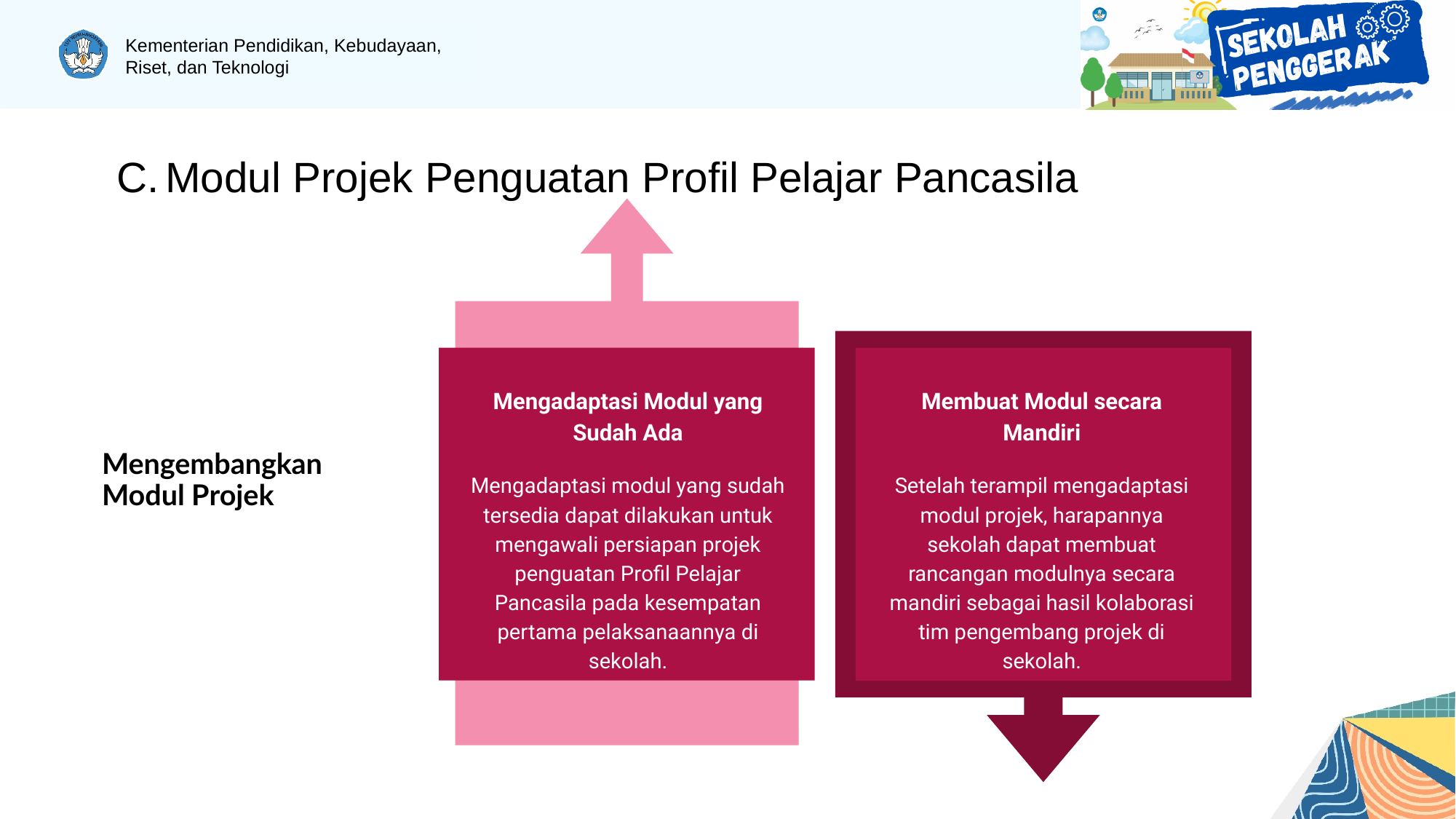

# Modul Projek Penguatan Profil Pelajar Pancasila

Mengadaptasi Modul yang Sudah Ada

Mengadaptasi modul yang sudah tersedia dapat dilakukan untuk mengawali persiapan projek penguatan Profil Pelajar Pancasila pada kesempatan pertama pelaksanaannya di sekolah.

Membuat Modul secara Mandiri

Setelah terampil mengadaptasi modul projek, harapannya sekolah dapat membuat rancangan modulnya secara mandiri sebagai hasil kolaborasi tim pengembang projek di sekolah.

Mengembangkan Modul Projek